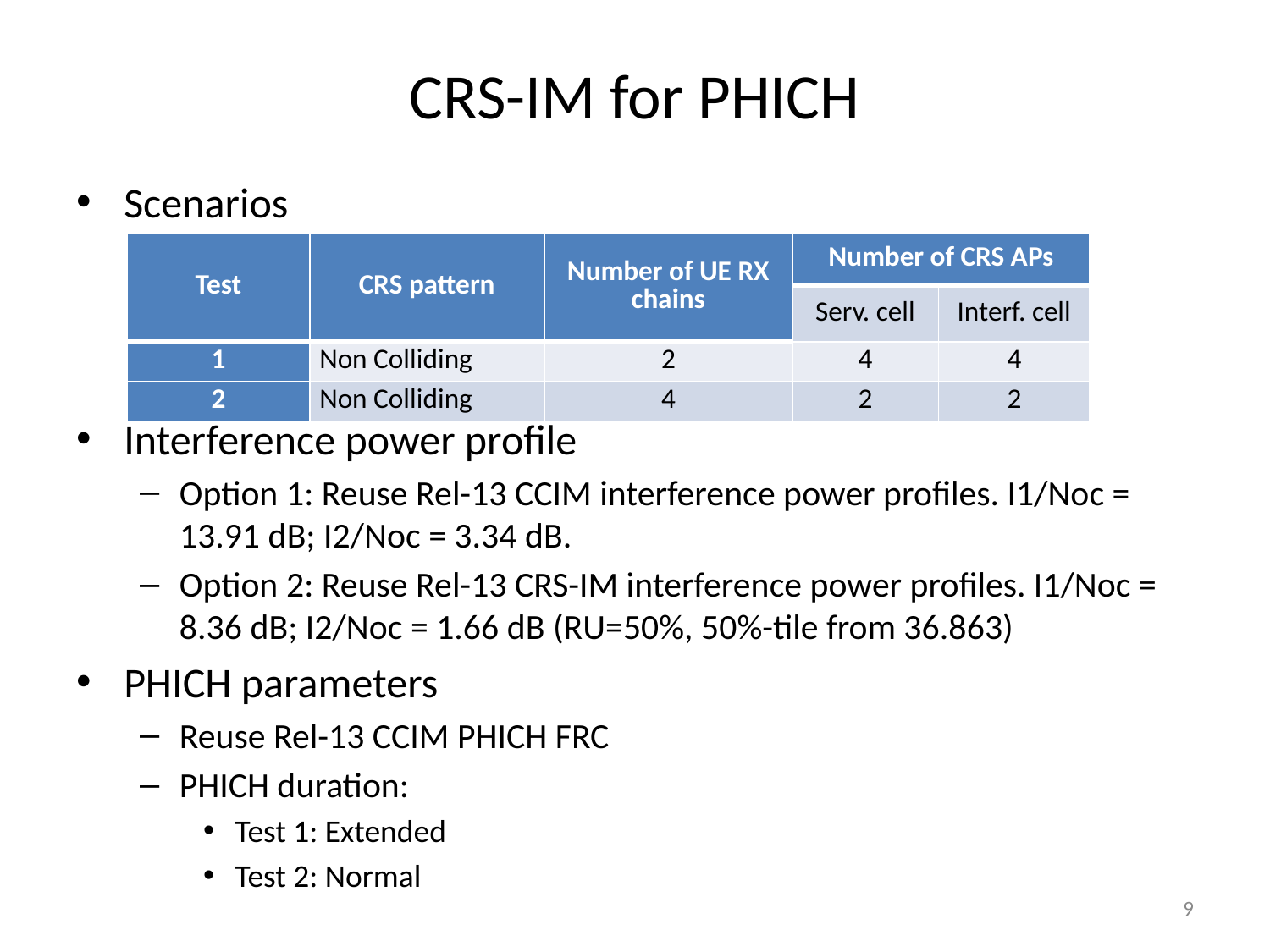

# CRS-IM for PHICH
Scenarios

Interference power profile
Option 1: Reuse Rel-13 CCIM interference power profiles. I1/Noc = 13.91 dB; I2/Noc = 3.34 dB.
Option 2: Reuse Rel-13 CRS-IM interference power profiles. I1/Noc = 8.36 dB; I2/Noc = 1.66 dB (RU=50%, 50%-tile from 36.863)
PHICH parameters
Reuse Rel-13 CCIM PHICH FRC
PHICH duration:
Test 1: Extended
Test 2: Normal

| Test | CRS pattern | Number of UE RX chains | Number of CRS APs |  |
| --- | --- | --- | --- | --- |
|  |  |  | Serv. cell | Interf. cell |
| 1 | Non Colliding | 2 | 4 | 4 |
| 2 | Non Colliding | 4 | 2 | 2 |
9